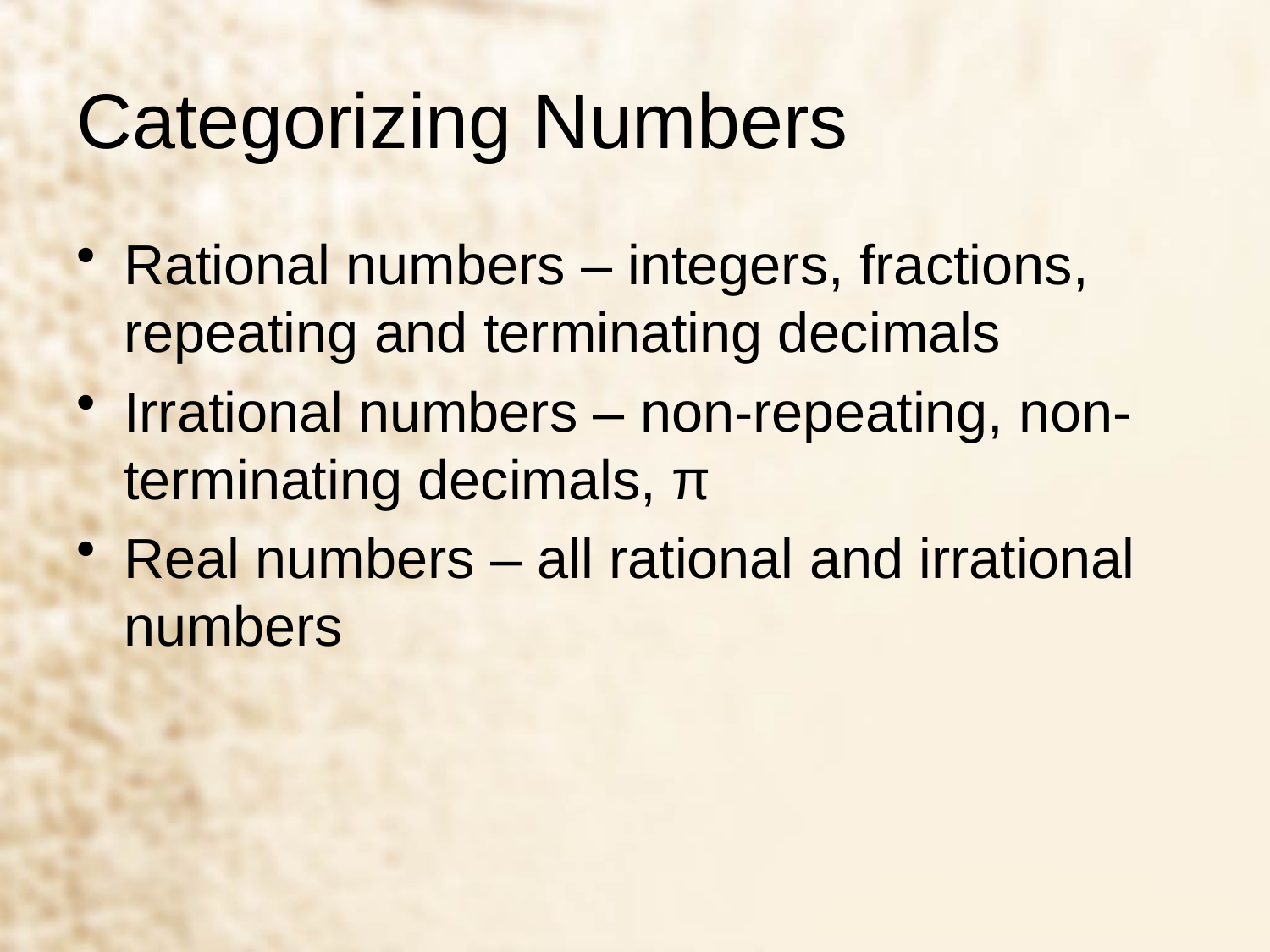

# Categorizing Numbers
Rational numbers – integers, fractions, repeating and terminating decimals
Irrational numbers – non-repeating, non-terminating decimals, π
Real numbers – all rational and irrational numbers